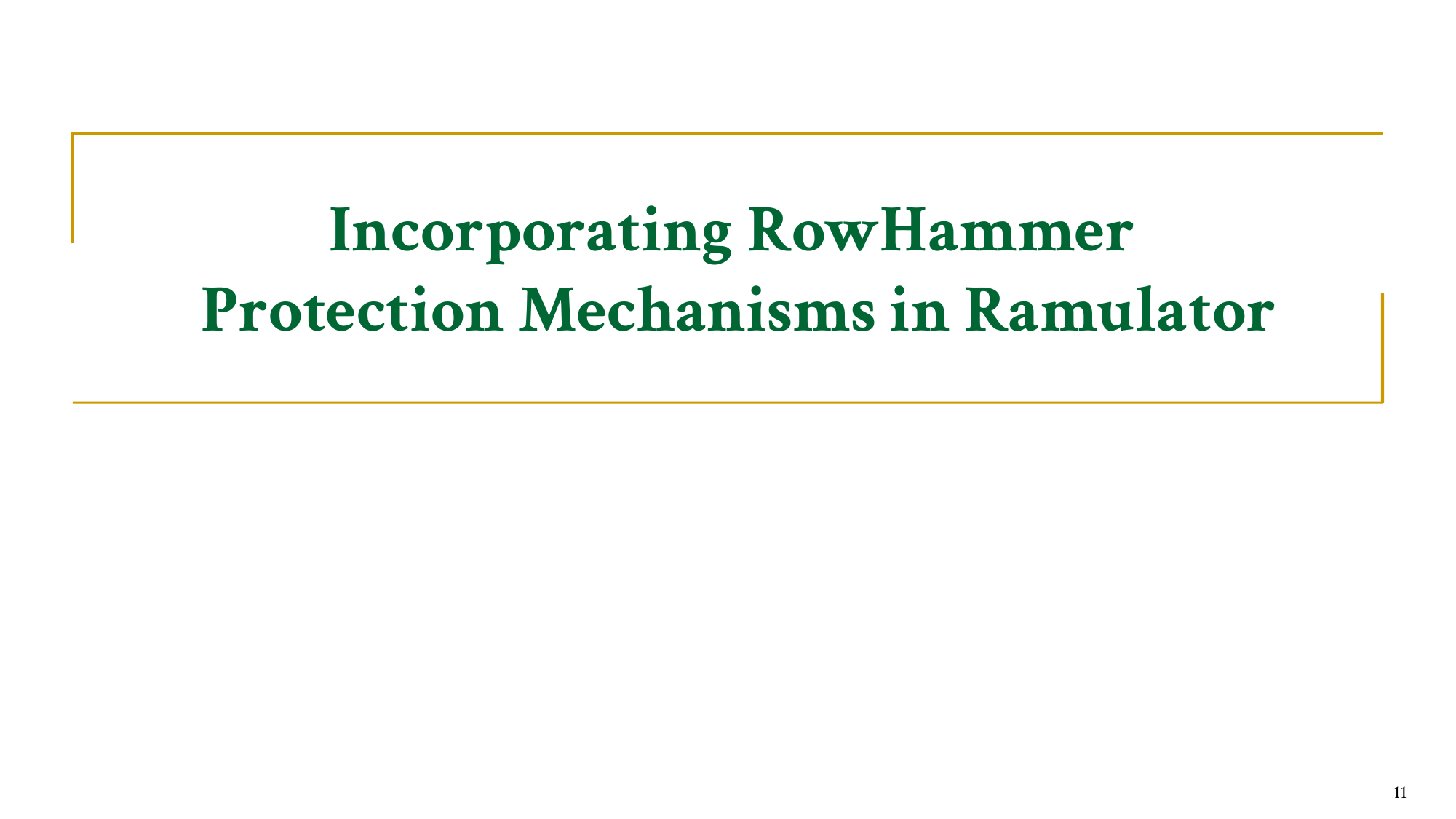

# Incorporating RowHammer Protection Mechanisms in Ramulator

11